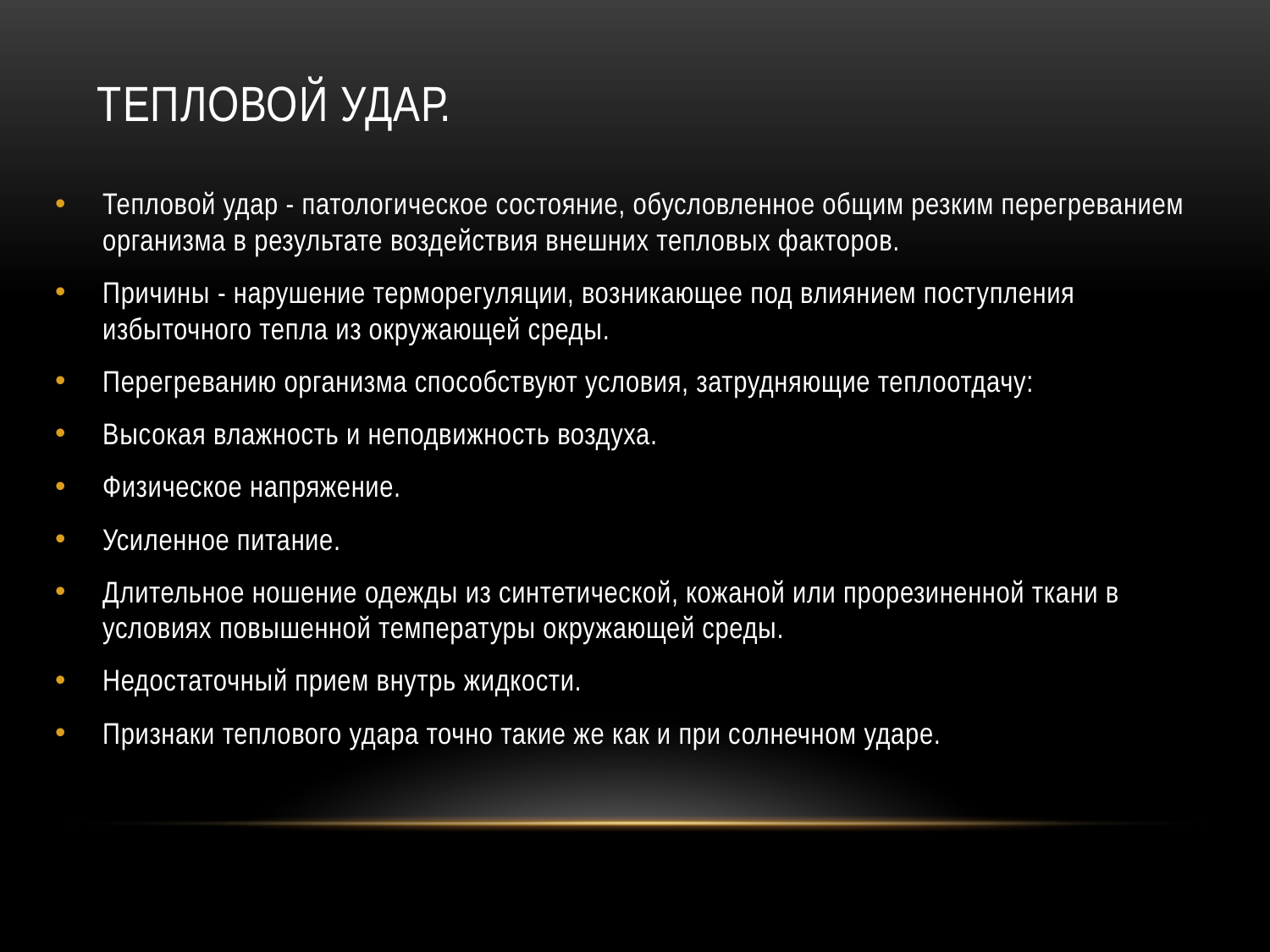

# Тепловой удар.
Тепловой удар - патологическое состояние, обусловленное общим резким перегреванием организма в результате воздействия внешних тепловых факторов.
Причины - нарушение терморегуляции, возникающее под влиянием поступления избыточного тепла из окружающей среды.
Перегреванию организма способствуют условия, затрудняющие теплоотдачу:
Высокая влажность и неподвижность воздуха.
Физическое напряжение.
Усиленное питание.
Длительное ношение одежды из синтетической, кожаной или прорезиненной ткани в условиях повышенной температуры окружающей среды.
Недостаточный прием внутрь жидкости.
Признаки теплового удара точно такие же как и при солнечном ударе.